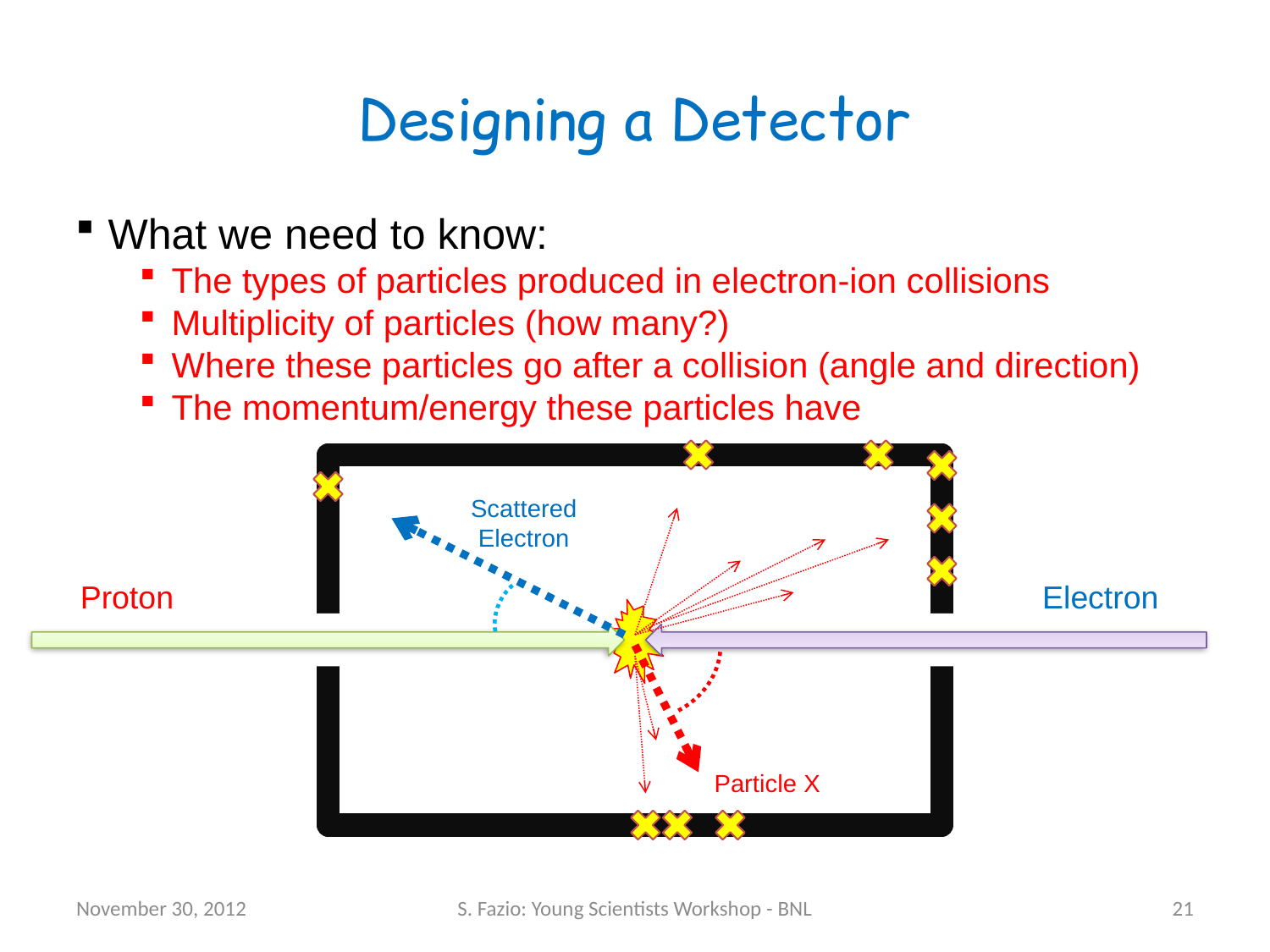

Designing a Detector
What we need to know:
The types of particles produced in electron-ion collisions
Multiplicity of particles (how many?)
Where these particles go after a collision (angle and direction)
The momentum/energy these particles have

Scattered Electron

Proton
Electron

Particle X

November 30, 2012
S. Fazio: Young Scientists Workshop - BNL
21